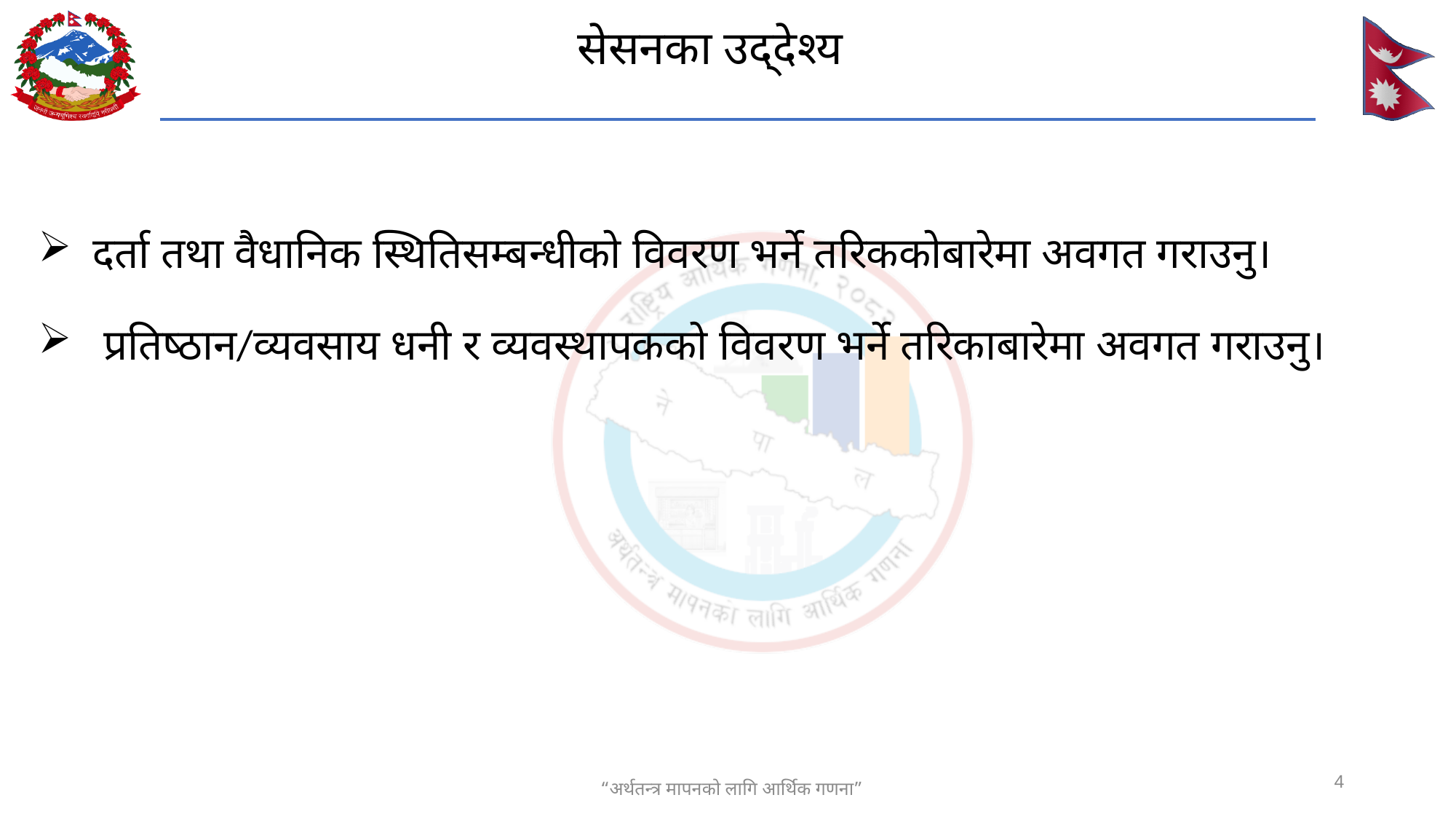

# सेसनका उद्देश्य
दर्ता तथा वैधानिक स्थितिसम्बन्धीको विवरण भर्ने तरिककोबारेमा अवगत गराउनु।
 प्रतिष्ठान/व्यवसाय धनी र व्यवस्थापकको विवरण भर्ने तरिकाबारेमा अवगत गराउनु।

4
“अर्थतन्त्र मापनको लागि आर्थिक गणना”